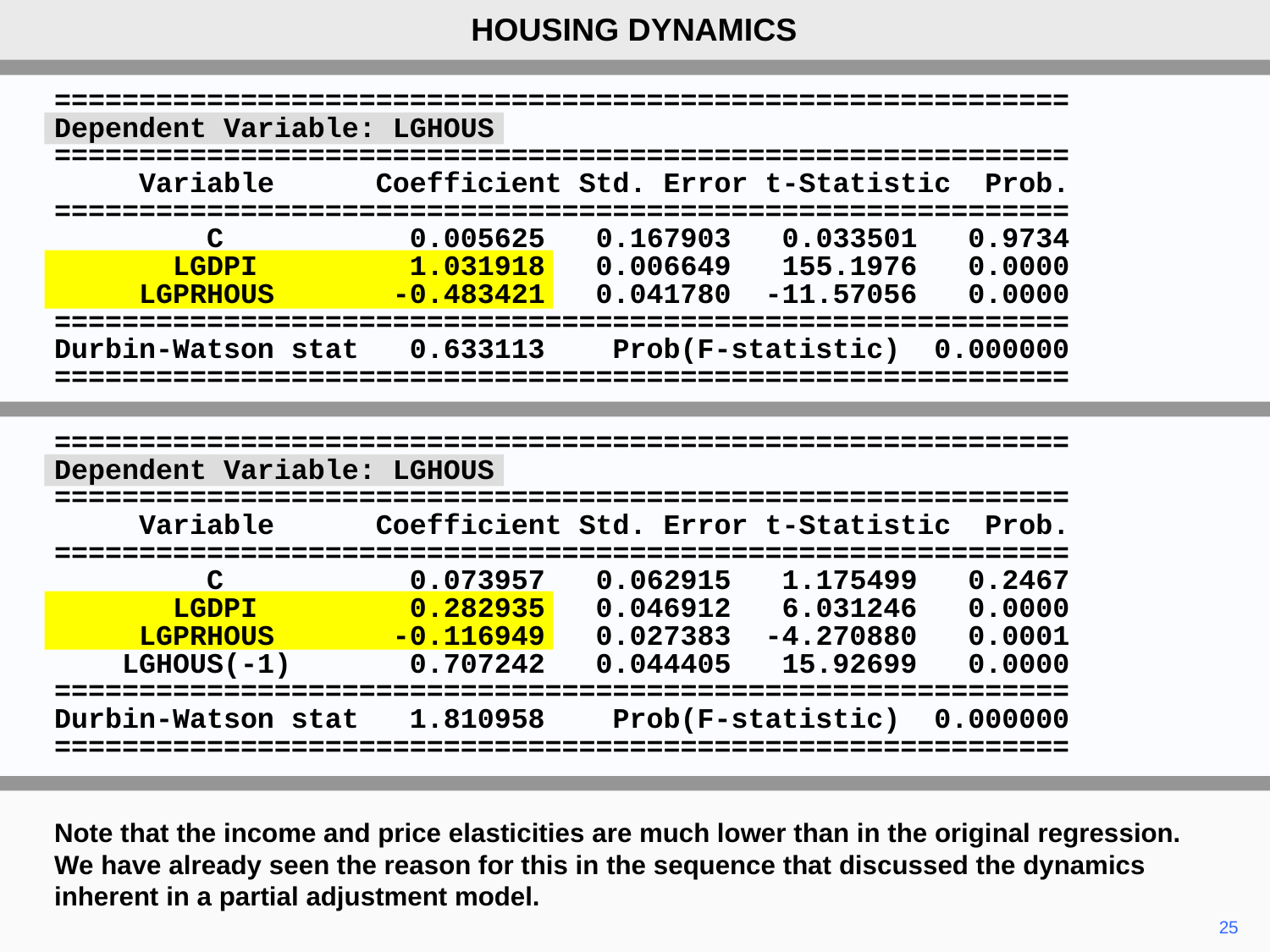

HOUSING DYNAMICS

============================================================
Dependent Variable: LGHOUS
============================================================
     Variable      Coefficient Std. Error t-Statistic  Prob.
============================================================
         C           0.005625   0.167903   0.033501   0.9734
       LGDPI         1.031918   0.006649   155.1976   0.0000
     LGPRHOUS       -0.483421   0.041780  -11.57056   0.0000
============================================================
Durbin-Watson stat   0.633113    Prob(F-statistic)  0.000000
============================================================

============================================================
Dependent Variable: LGHOUS
============================================================
     Variable      Coefficient Std. Error t-Statistic  Prob.
============================================================
         C           0.073957   0.062915   1.175499   0.2467
       LGDPI         0.282935   0.046912   6.031246   0.0000
     LGPRHOUS       -0.116949   0.027383  -4.270880   0.0001
    LGHOUS(-1)       0.707242   0.044405   15.92699   0.0000
============================================================
Durbin-Watson stat   1.810958    Prob(F-statistic)  0.000000
============================================================

Note that the income and price elasticities are much lower than in the original regression.  We have already seen the reason for this in the sequence that discussed the dynamics inherent in a partial adjustment model.
25